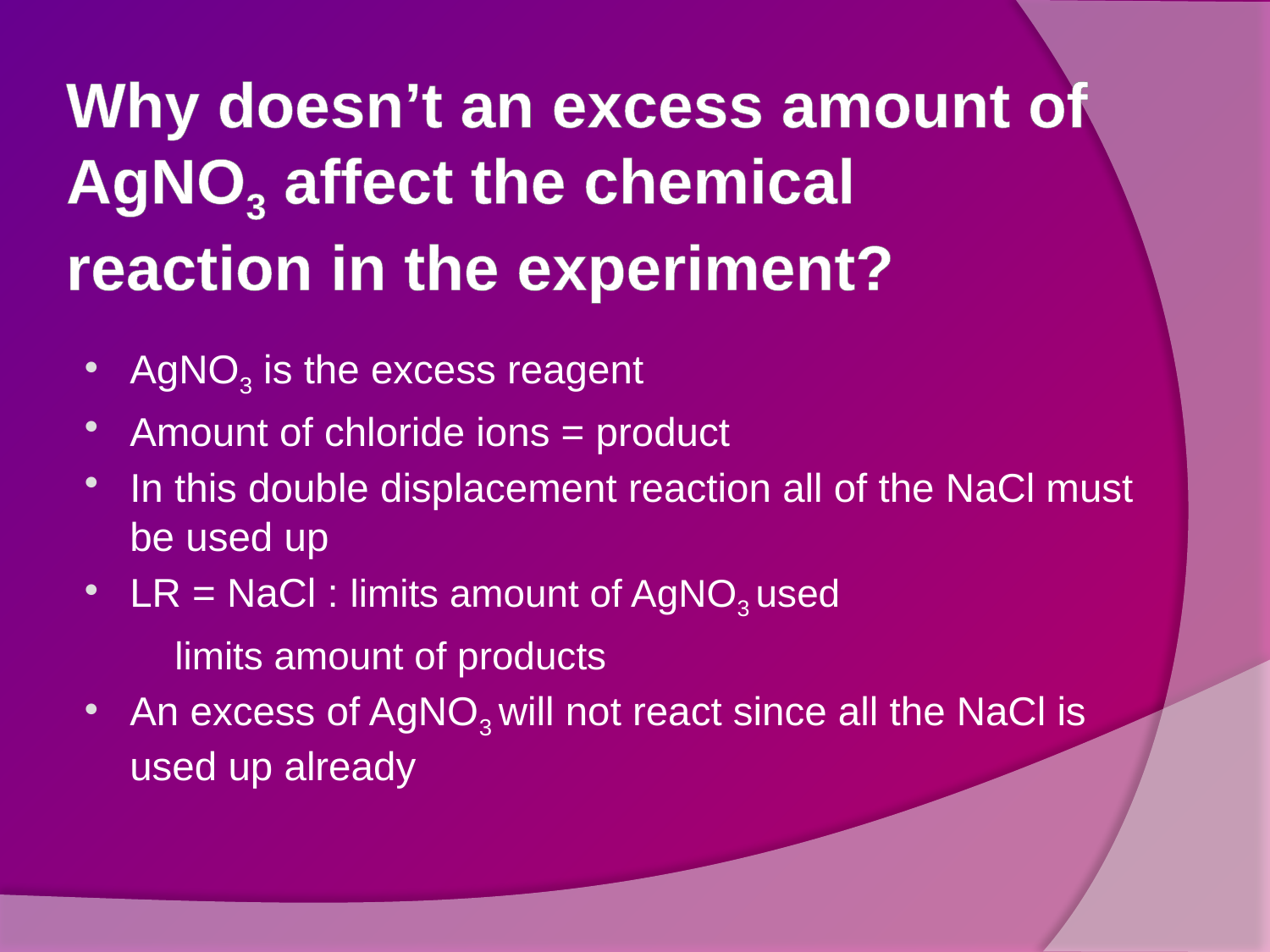

# Why doesn’t an excess amount of AgNO3 affect the chemical reaction in the experiment?
AgNO3 is the excess reagent
Amount of chloride ions = product
In this double displacement reaction all of the NaCl must be used up
LR = NaCl : limits amount of AgNO3 used
			    limits amount of products
An excess of AgNO3 will not react since all the NaCl is used up already